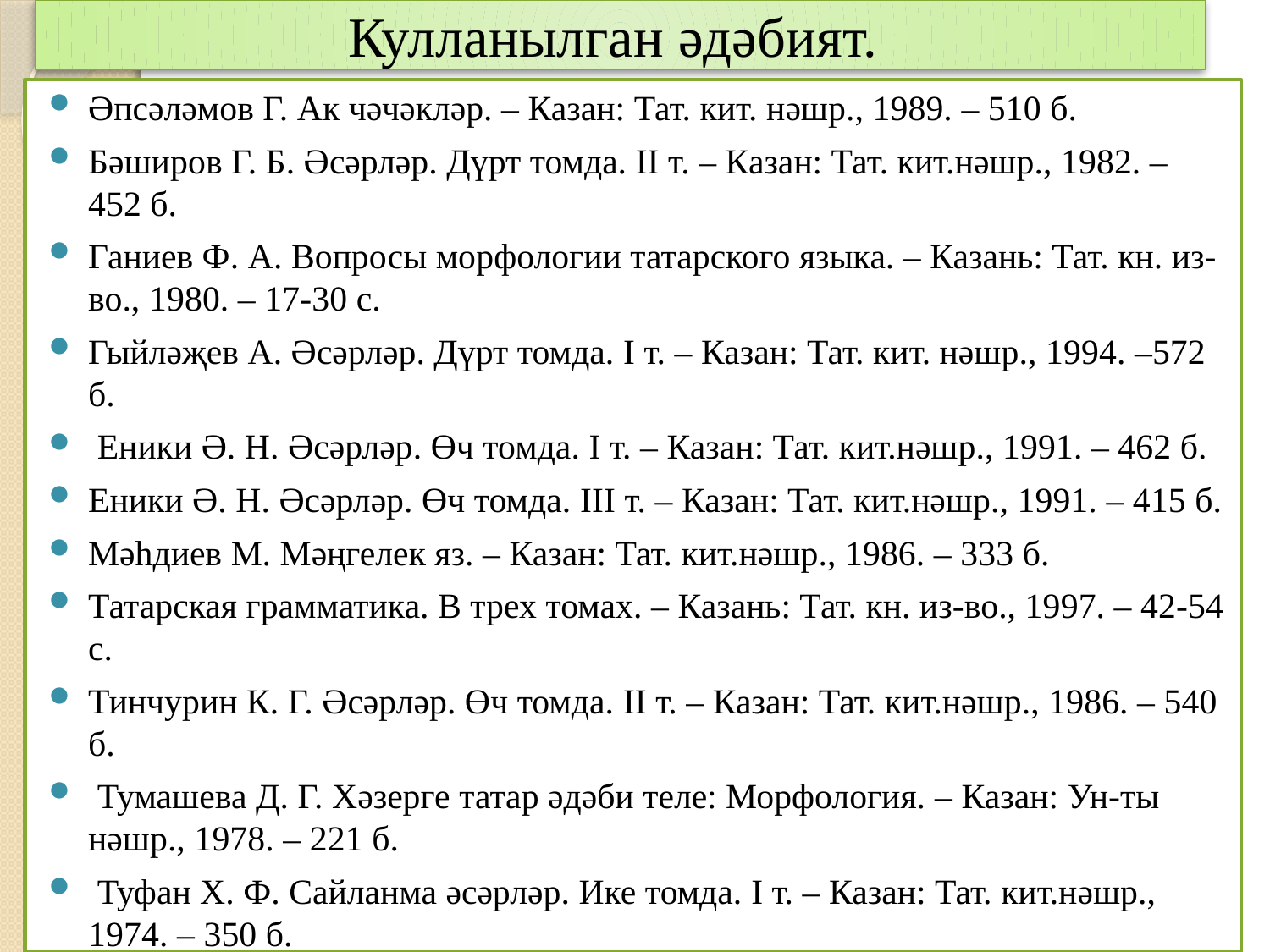

# Кулланылган әдәбият.
Әпсәләмов Г. Ак чәчәкләр. – Казан: Тат. кит. нәшр., 1989. – 510 б.
Бәширов Г. Б. Әсәрләр. Дүрт томда. II т. – Казан: Тат. кит.нәшр., 1982. – 452 б.
Ганиев Ф. А. Вопросы морфологии татарского языка. – Казань: Тат. кн. из-во., 1980. – 17-30 с.
Гыйләҗев А. Әсәрләр. Дүрт томда. I т. – Казан: Тат. кит. нәшр., 1994. –572 б.
 Еники Ә. Н. Әсәрләр. Өч томда. I т. – Казан: Тат. кит.нәшр., 1991. – 462 б.
Еники Ә. Н. Әсәрләр. Өч томда. III т. – Казан: Тат. кит.нәшр., 1991. – 415 б.
Мәһдиев М. Мәңгелек яз. – Казан: Тат. кит.нәшр., 1986. – 333 б.
Татарская грамматика. В трех томах. – Казань: Тат. кн. из-во., 1997. – 42-54 с.
Тинчурин К. Г. Әсәрләр. Өч томда. II т. – Казан: Тат. кит.нәшр., 1986. – 540 б.
 Тумашева Д. Г. Хәзерге татар әдәби теле: Морфология. – Казан: Ун-ты нәшр., 1978. – 221 б.
 Туфан Х. Ф. Сайланма әсәрләр. Ике томда. I т. – Казан: Тат. кит.нәшр., 1974. – 350 б.